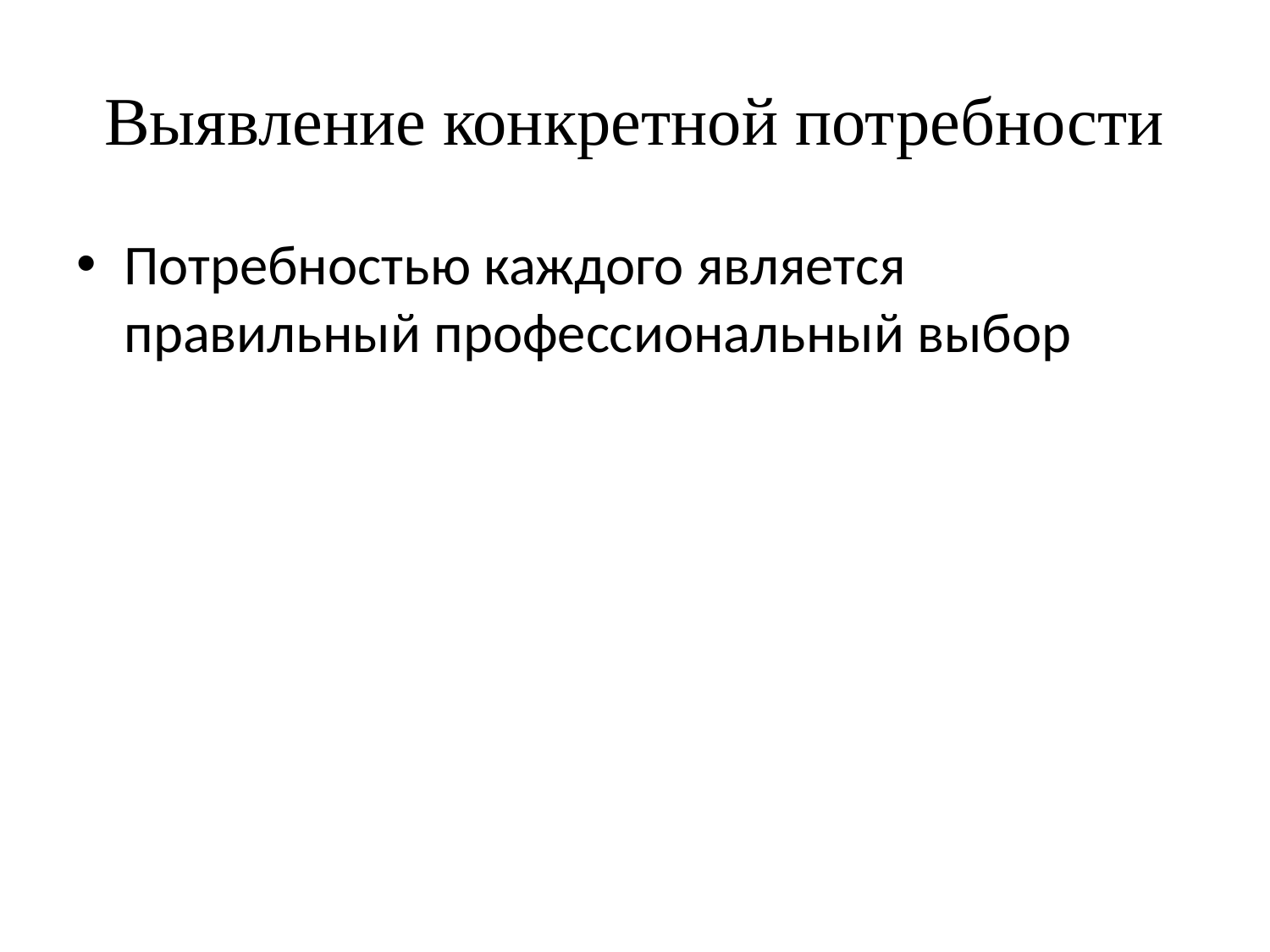

# Выявление конкретной потребности
Потребностью каждого является правильный профессиональный выбор